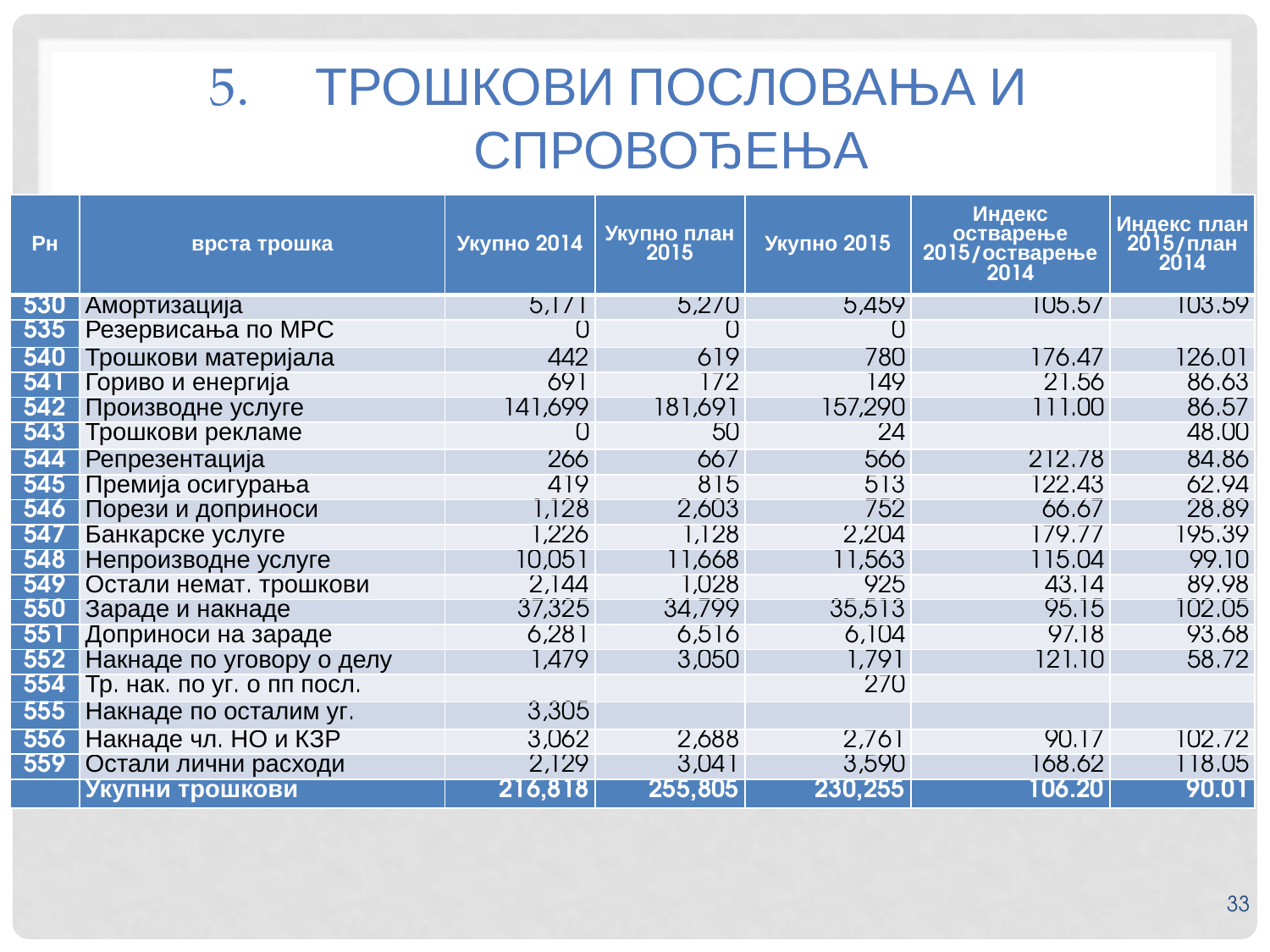

# 5.	ТРОШКОВИ ПОСЛОВАЊА И СПРОВОЂЕЊА
| Рн | врста трошка | Укупно 2014 | Укупно план 2015 | Укупно 2015 | Индекс остварење 2015/остварење 2014 | Индекс план 2015/план 2014 |
| --- | --- | --- | --- | --- | --- | --- |
| 530 | Амортизација | 5,171 | 5,270 | 5,459 | 105.57 | 103.59 |
| 535 | Резервисања по МРС | 0 | 0 | 0 |  |  |
| 540 | Трошкови материјала | 442 | 619 | 780 | 176.47 | 126.01 |
| 541 | Гориво и енергија | 691 | 172 | 149 | 21.56 | 86.63 |
| 542 | Производне услуге | 141,699 | 181,691 | 157,290 | 111.00 | 86.57 |
| 543 | Трошкови рекламе | 0 | 50 | 24 |  | 48.00 |
| 544 | Репрезентација | 266 | 667 | 566 | 212.78 | 84.86 |
| 545 | Премија осигурања | 419 | 815 | 513 | 122.43 | 62.94 |
| 546 | Порези и доприноси | 1,128 | 2,603 | 752 | 66.67 | 28.89 |
| 547 | Банкарске услуге | 1,226 | 1,128 | 2,204 | 179.77 | 195.39 |
| 548 | Непроизводне услуге | 10,051 | 11,668 | 11,563 | 115.04 | 99.10 |
| 549 | Остали немат. трошкови | 2,144 | 1,028 | 925 | 43.14 | 89.98 |
| 550 | Зараде и накнаде | 37,325 | 34,799 | 35,513 | 95.15 | 102.05 |
| 551 | Доприноси на зараде | 6,281 | 6,516 | 6,104 | 97.18 | 93.68 |
| 552 | Накнаде по уговору о делу | 1,479 | 3,050 | 1,791 | 121.10 | 58.72 |
| 554 | Тр. нак. по уг. о пп посл. |  |  | 270 |  |  |
| 555 | Накнаде по осталим уг. | 3,305 |  |  |  |  |
| 556 | Накнаде чл. НО и КЗР | 3,062 | 2,688 | 2,761 | 90.17 | 102.72 |
| 559 | Остали лични расходи | 2,129 | 3,041 | 3,590 | 168.62 | 118.05 |
|  | Укупни трошкови | 216,818 | 255,805 | 230,255 | 106.20 | 90.01 |
33